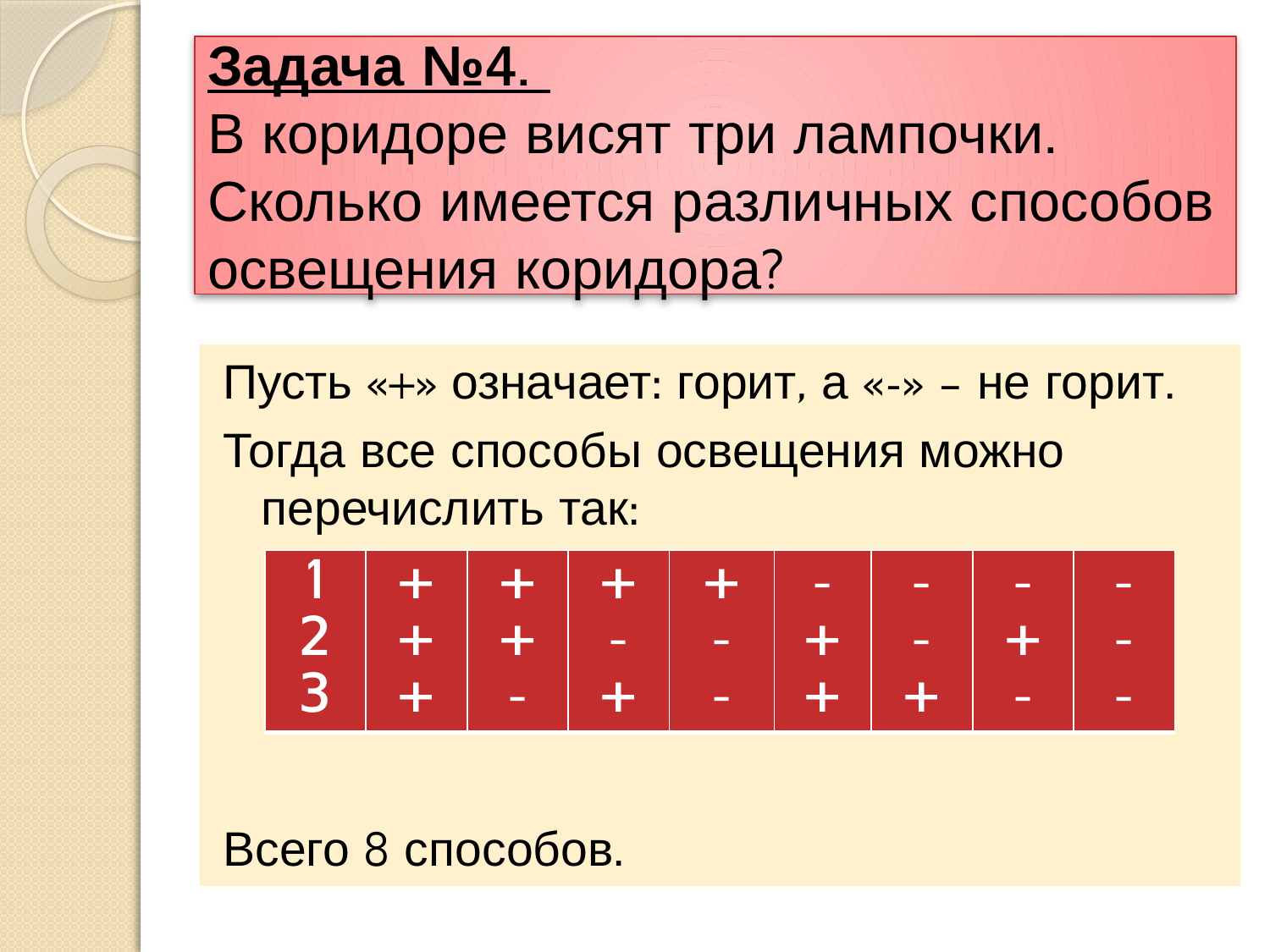

# Задача №4. В коридоре висят три лампочки. Сколько имеется различных способов освещения коридора?
Пусть «+» означает: горит, а «-» – не горит.
Тогда все способы освещения можно перечислить так:

Всего 8 способов.

| 1 2 3 | + + + | + + - | + - + | + - - | - + + | - - + | - + - | - - - |
| --- | --- | --- | --- | --- | --- | --- | --- | --- |